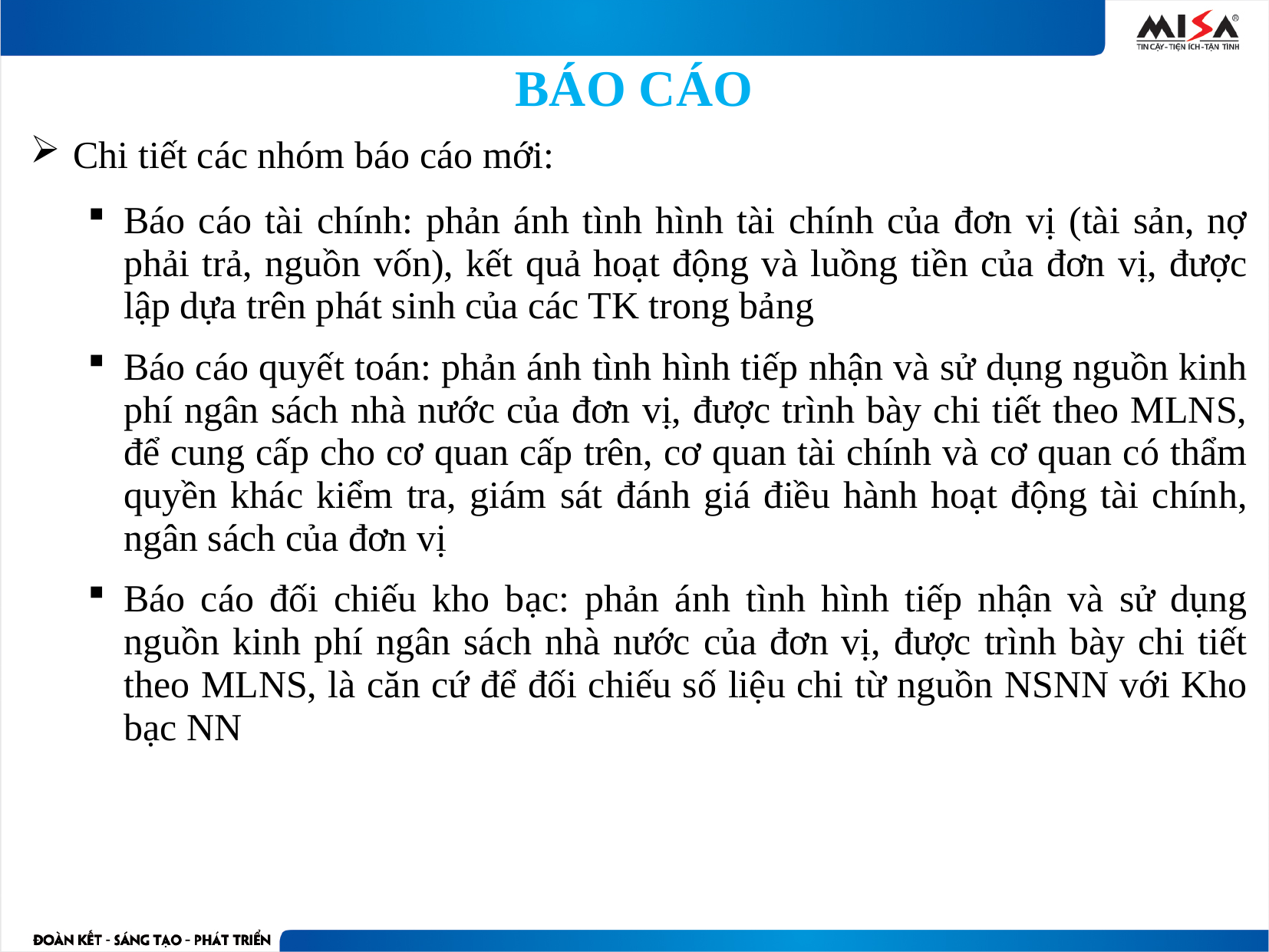

# BÁO CÁO
Chi tiết các nhóm báo cáo mới:
Báo cáo tài chính: phản ánh tình hình tài chính của đơn vị (tài sản, nợ phải trả, nguồn vốn), kết quả hoạt động và luồng tiền của đơn vị, được lập dựa trên phát sinh của các TK trong bảng
Báo cáo quyết toán: phản ánh tình hình tiếp nhận và sử dụng nguồn kinh phí ngân sách nhà nước của đơn vị, được trình bày chi tiết theo MLNS, để cung cấp cho cơ quan cấp trên, cơ quan tài chính và cơ quan có thẩm quyền khác kiểm tra, giám sát đánh giá điều hành hoạt động tài chính, ngân sách của đơn vị
Báo cáo đối chiếu kho bạc: phản ánh tình hình tiếp nhận và sử dụng nguồn kinh phí ngân sách nhà nước của đơn vị, được trình bày chi tiết theo MLNS, là căn cứ để đối chiếu số liệu chi từ nguồn NSNN với Kho bạc NN